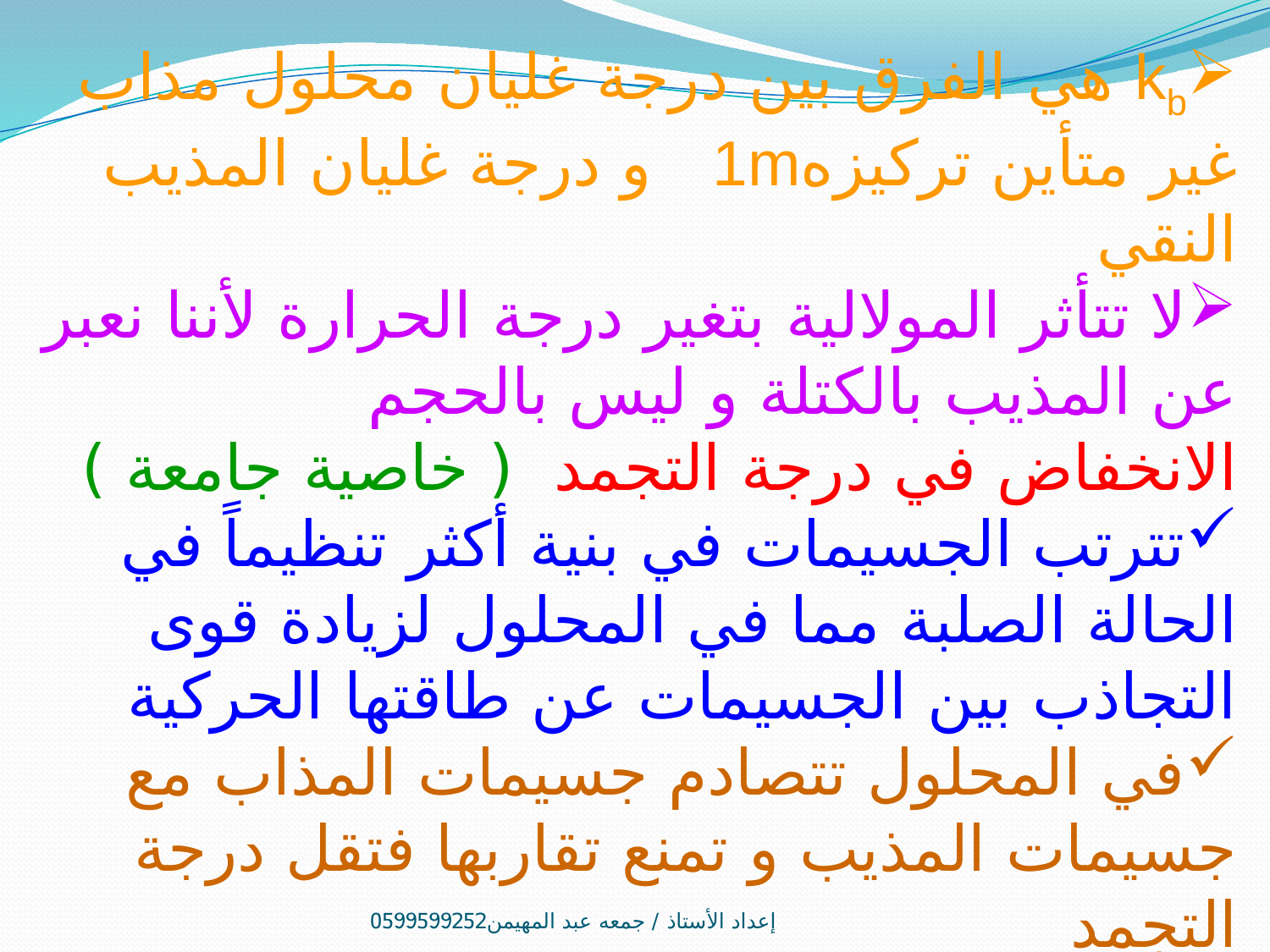

kb  هي الفرق بين درجة غليان محلول مذاب غير متأين تركيزه1m   و درجة غليان المذيب النقي
لا تتأثر المولالية بتغير درجة الحرارة لأننا نعبر عن المذيب بالكتلة و ليس بالحجم
الانخفاض في درجة التجمد  ( خاصية جامعة )
تترتب الجسيمات في بنية أكثر تنظيماً في الحالة الصلبة مما في المحلول لزيادة قوى التجاذب بين الجسيمات عن طاقتها الحركية
في المحلول تتصادم جسيمات المذاب مع جسيمات المذيب و تمنع تقاربها فتقل درجة التجمد
ΔTf = kfm
إعداد الأستاذ / جمعه عبد المهيمن0599599252